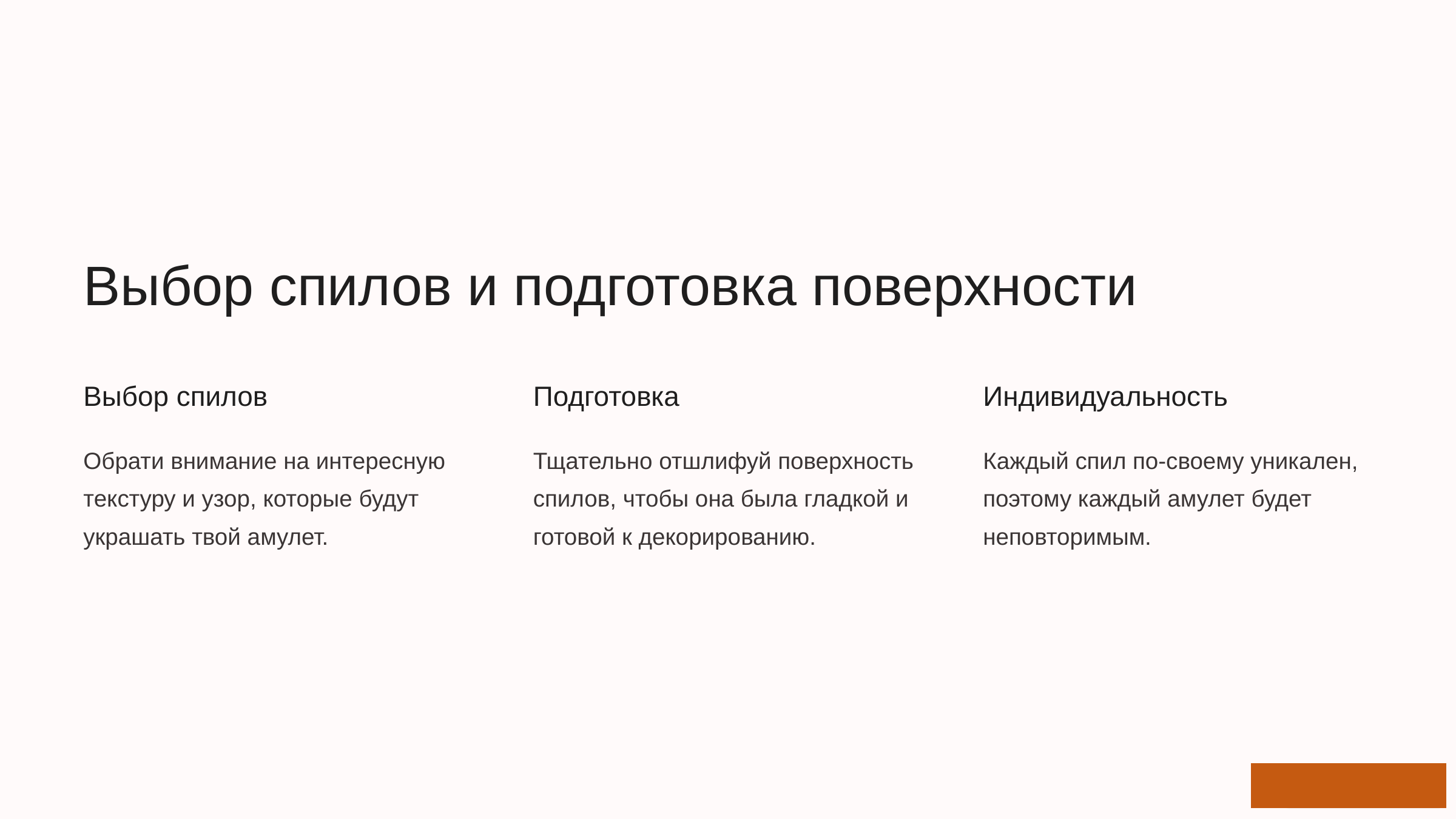

Выбор спилов и подготовка поверхности
Выбор спилов
Подготовка
Индивидуальность
Обрати внимание на интересную текстуру и узор, которые будут украшать твой амулет.
Тщательно отшлифуй поверхность спилов, чтобы она была гладкой и готовой к декорированию.
Каждый спил по-своему уникален, поэтому каждый амулет будет неповторимым.